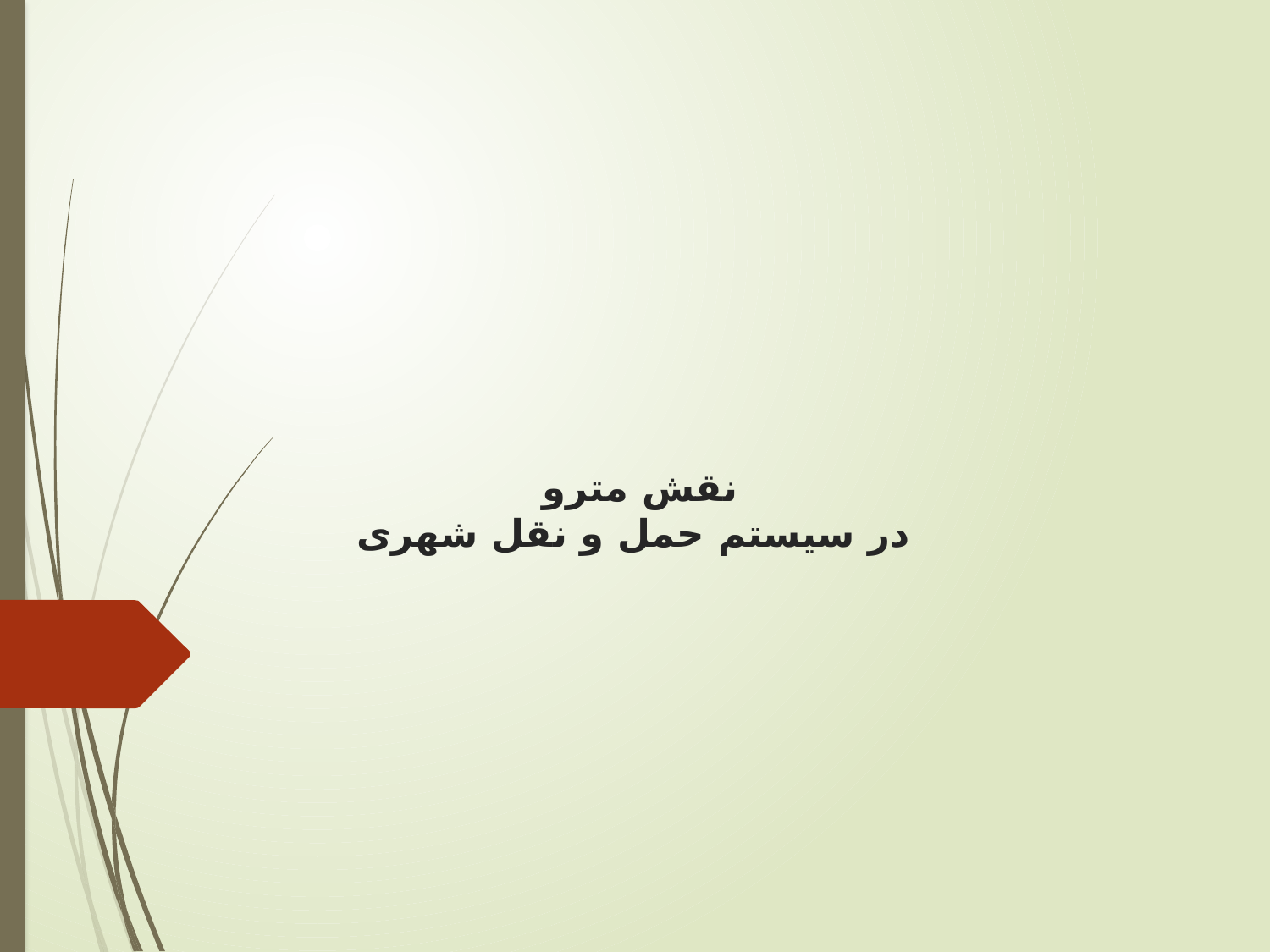

# نقش مترو در سیستم حمل و نقل شهری